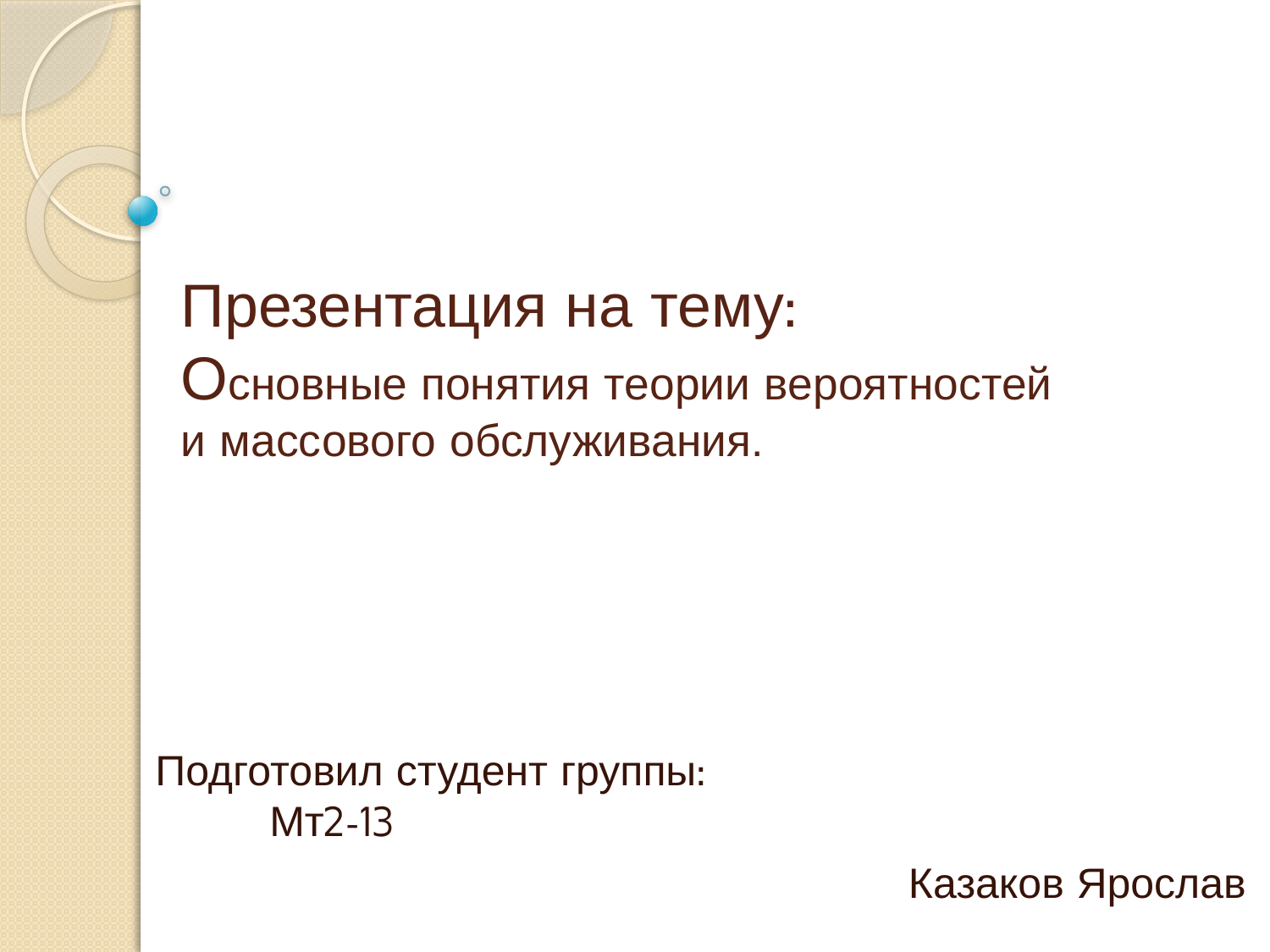

# Презентация на тему: Основные понятия теории вероятностей и массового обслуживания.
Подготовил студент группы:                                                    Мт2-13
 Казаков Ярослав